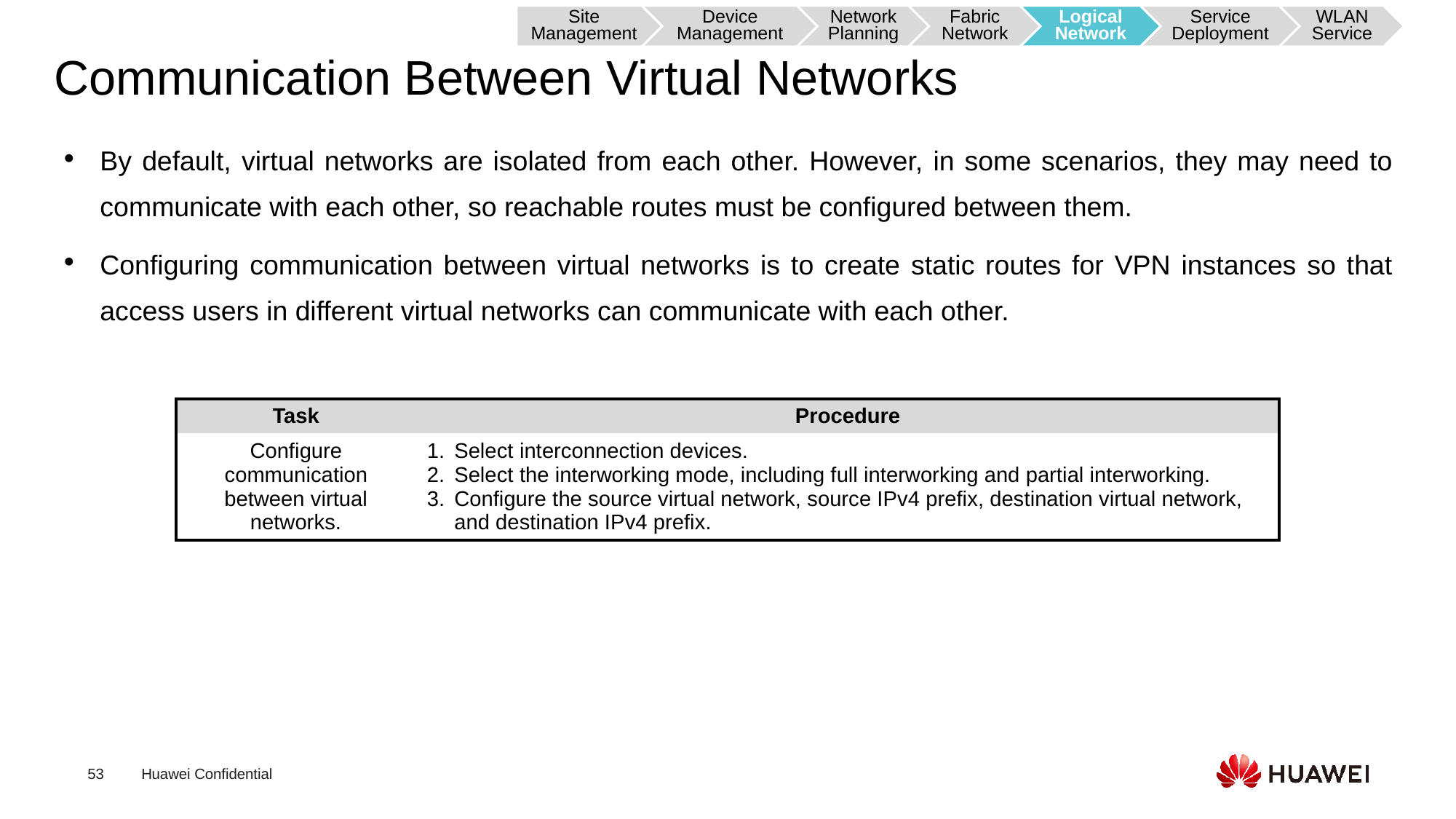

Site Management
Device Management
Network Planning
Fabric Network
Logical Network
Service Deployment
WLAN Service
# Communication Between Virtual Networks
By default, virtual networks are isolated from each other. However, in some scenarios, they may need to communicate with each other, so reachable routes must be configured between them.
Configuring communication between virtual networks is to create static routes for VPN instances so that access users in different virtual networks can communicate with each other.
| Task | Procedure |
| --- | --- |
| Configure communication between virtual networks. | Select interconnection devices. Select the interworking mode, including full interworking and partial interworking. Configure the source virtual network, source IPv4 prefix, destination virtual network, and destination IPv4 prefix. |